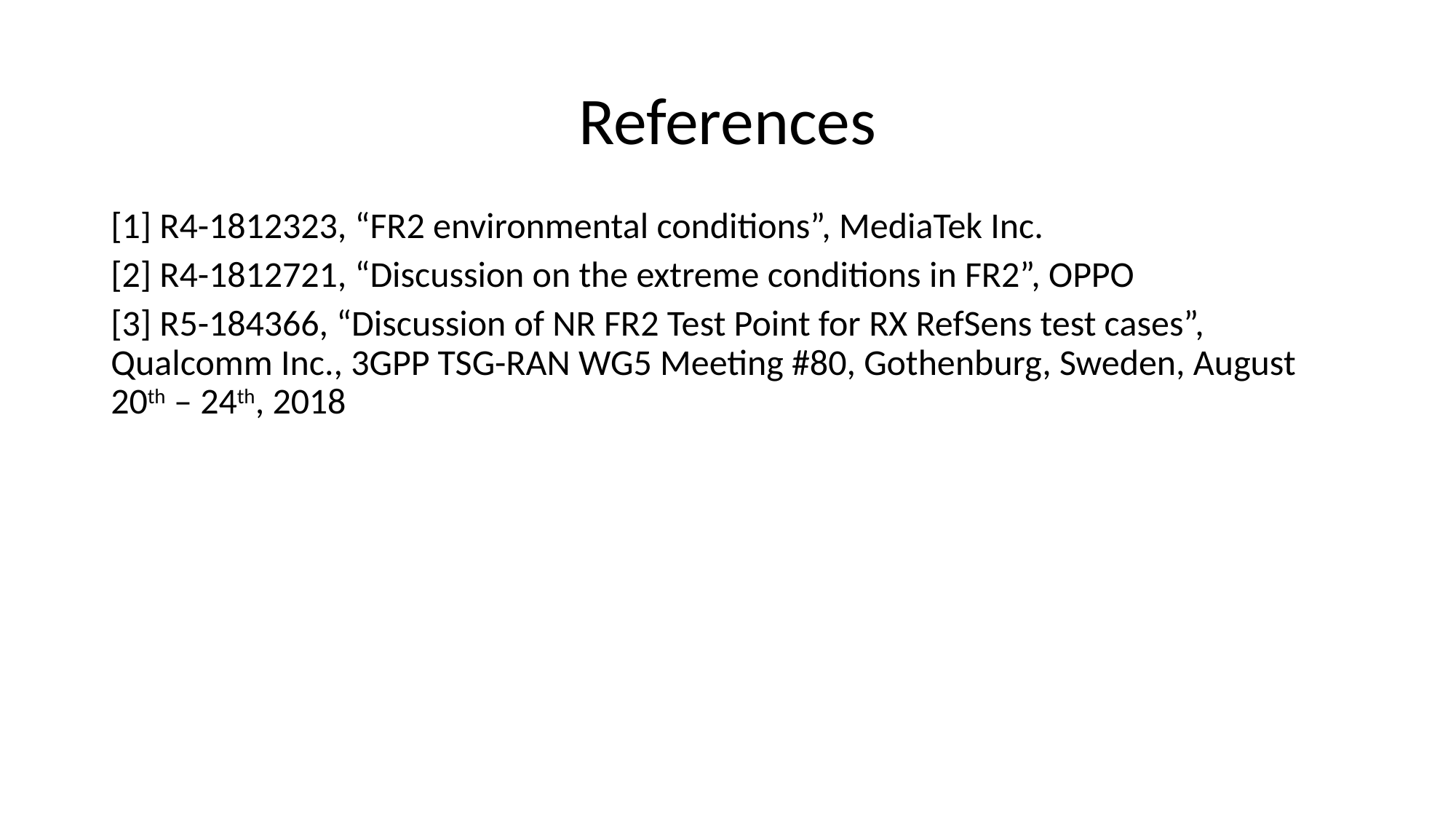

# References
[1] R4-1812323, “FR2 environmental conditions”, MediaTek Inc.
[2] R4-1812721, “Discussion on the extreme conditions in FR2”, OPPO
[3] R5-184366, “Discussion of NR FR2 Test Point for RX RefSens test cases”, Qualcomm Inc., 3GPP TSG-RAN WG5 Meeting #80, Gothenburg, Sweden, August 20th – 24th, 2018